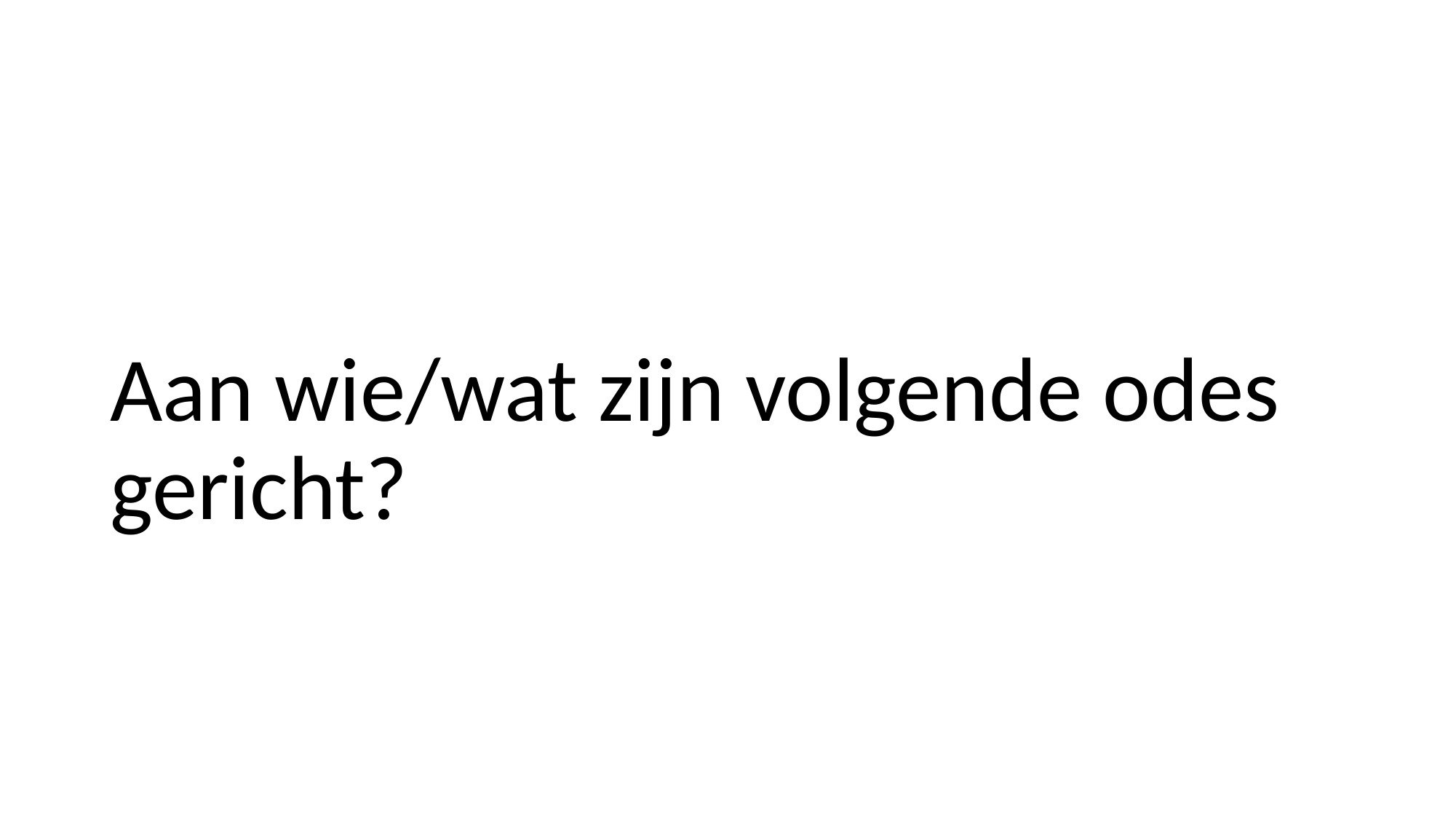

# Aan wie/wat zijn volgende odes gericht?